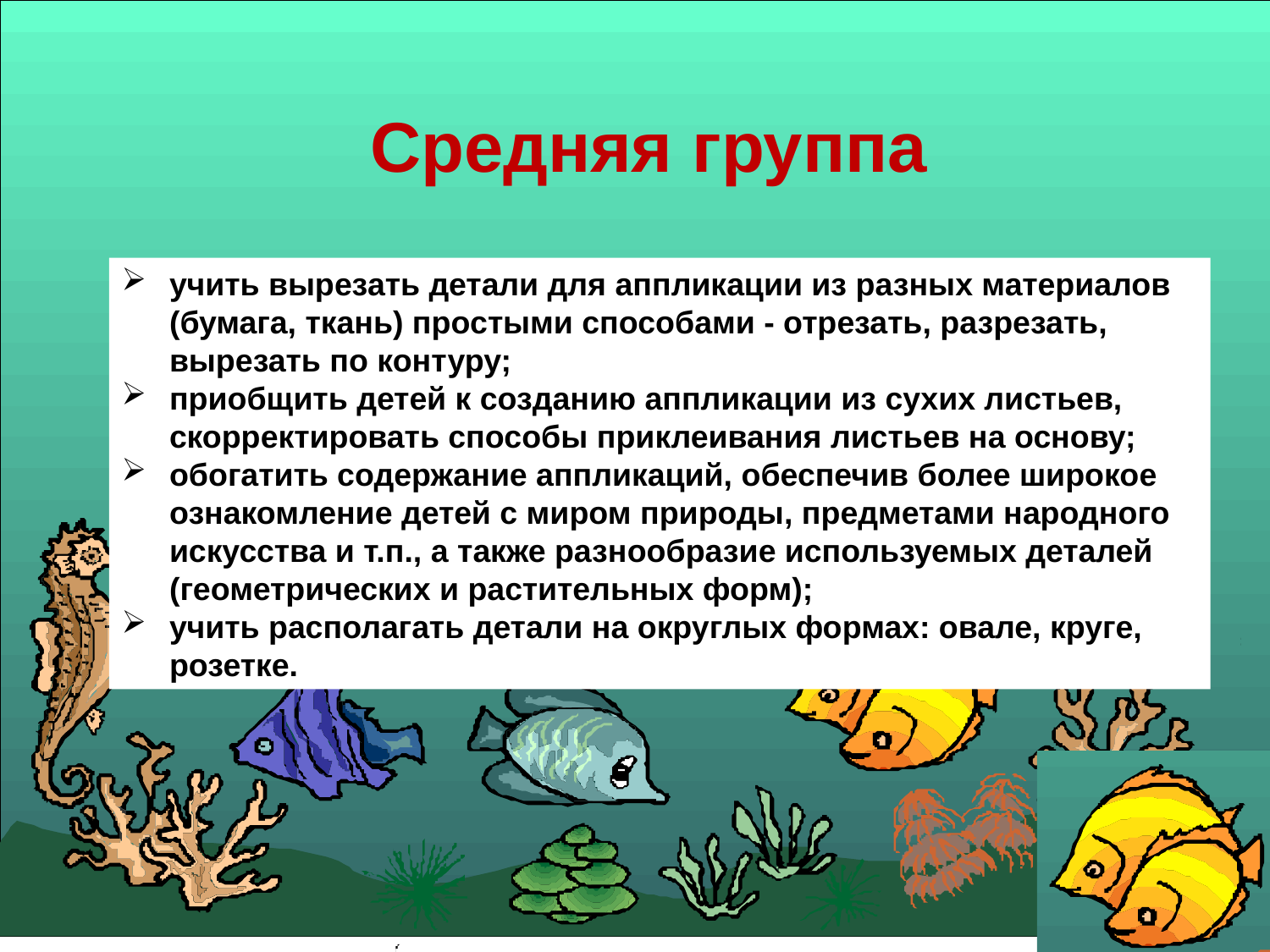

# Средняя группа
учить вырезать детали для аппликации из разных материалов (бумага, ткань) простыми способами - отрезать, разрезать, вырезать по контуру;
приобщить детей к созданию аппликации из сухих листьев, скорректировать способы приклеивания листьев на основу;
обогатить содержание аппликаций, обеспечив более широкое ознакомление детей с миром природы, предметами народного искусства и т.п., а также разнообразие используемых деталей (геометрических и растительных форм);
учить располагать детали на округлых формах: овале, круге, розетке.